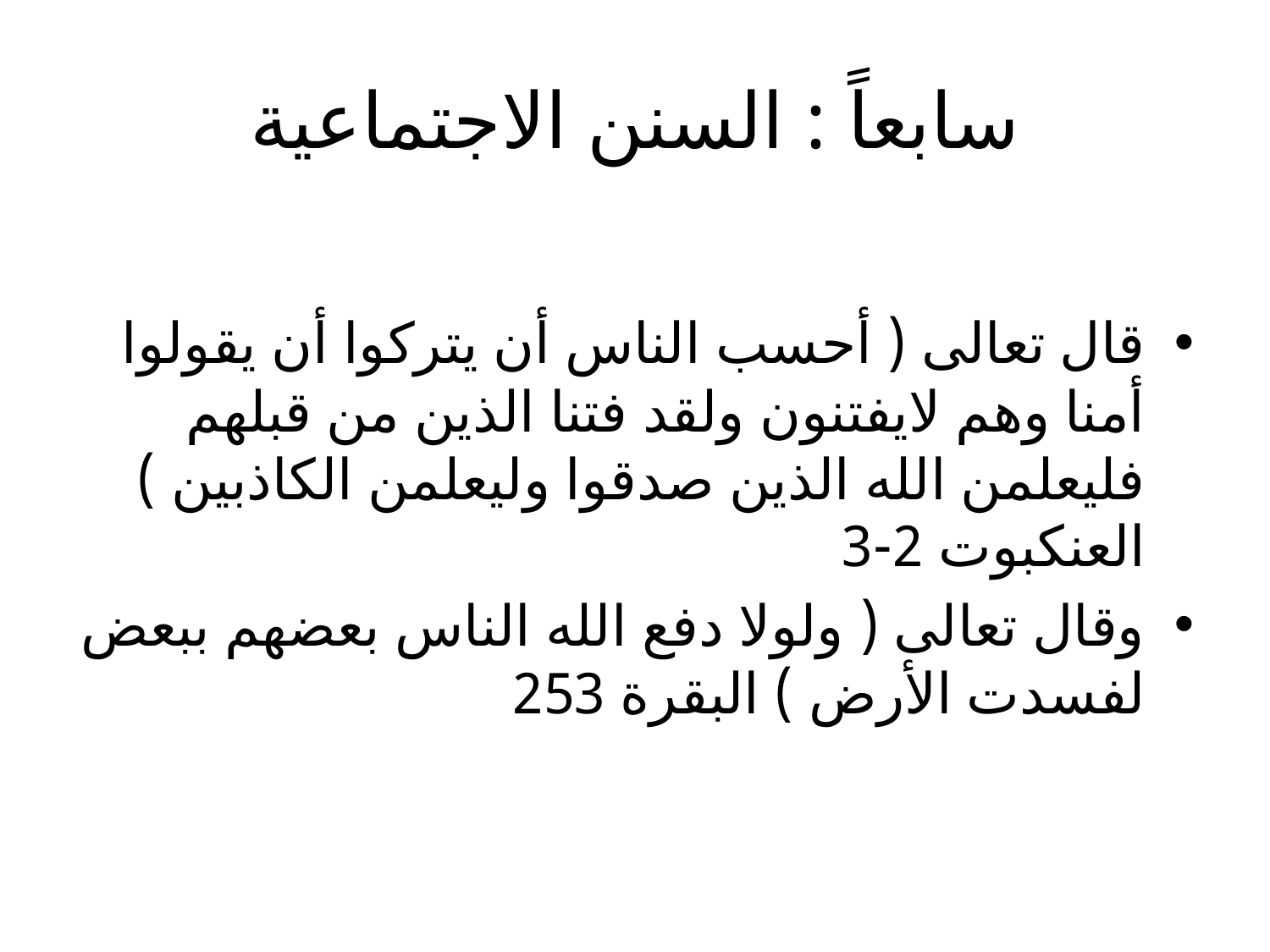

# سابعاً : السنن الاجتماعية

قال تعالى ( أحسب الناس أن يتركوا أن يقولوا أمنا وهم لايفتنون ولقد فتنا الذين من قبلهم فليعلمن الله الذين صدقوا وليعلمن الكاذبين ) العنكبوت 2-3
وقال تعالى ( ولولا دفع الله الناس بعضهم ببعض لفسدت الأرض ) البقرة 253